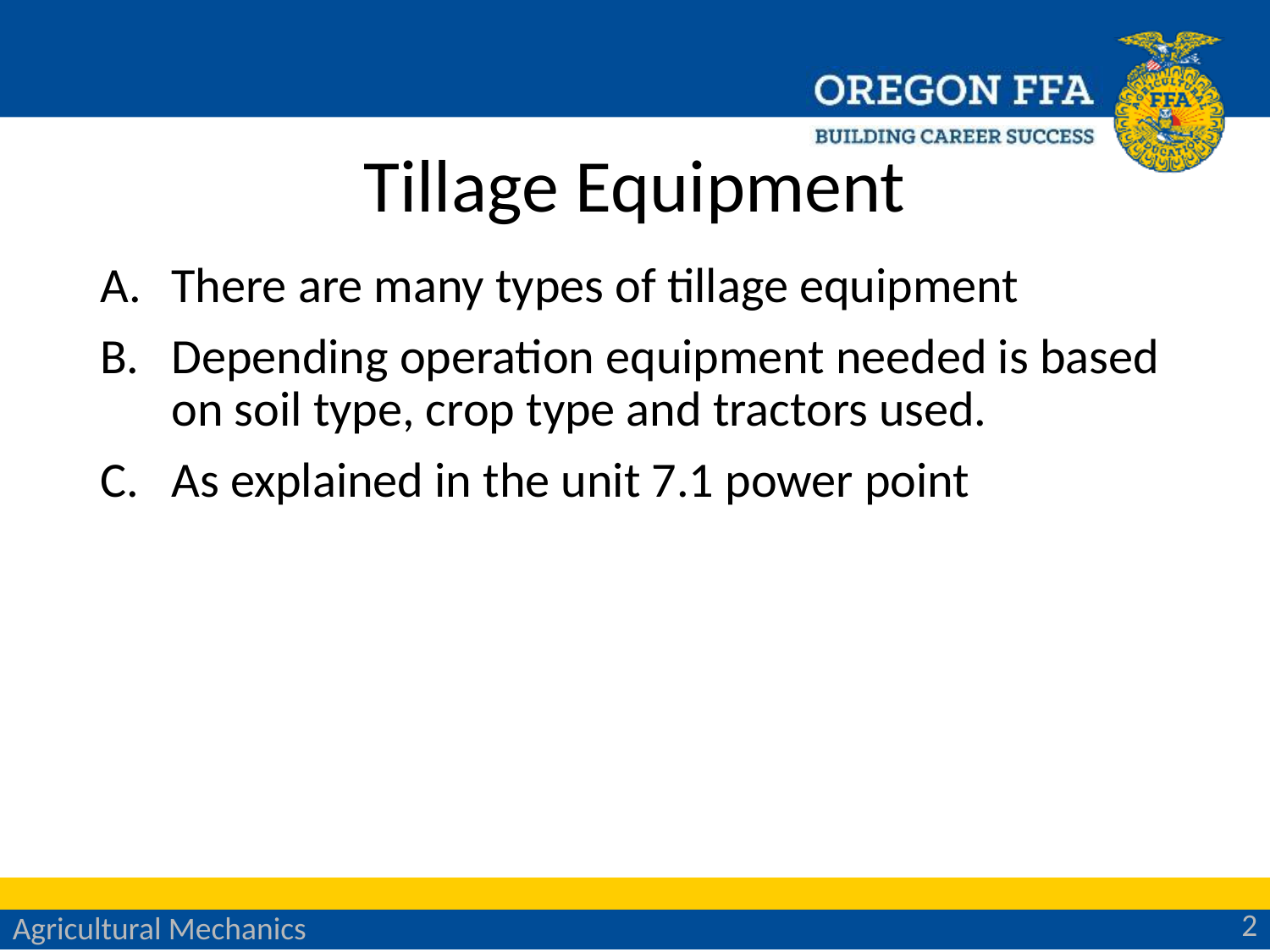

# Tillage Equipment
There are many types of tillage equipment
Depending operation equipment needed is based on soil type, crop type and tractors used.
As explained in the unit 7.1 power point
2
Agricultural Mechanics